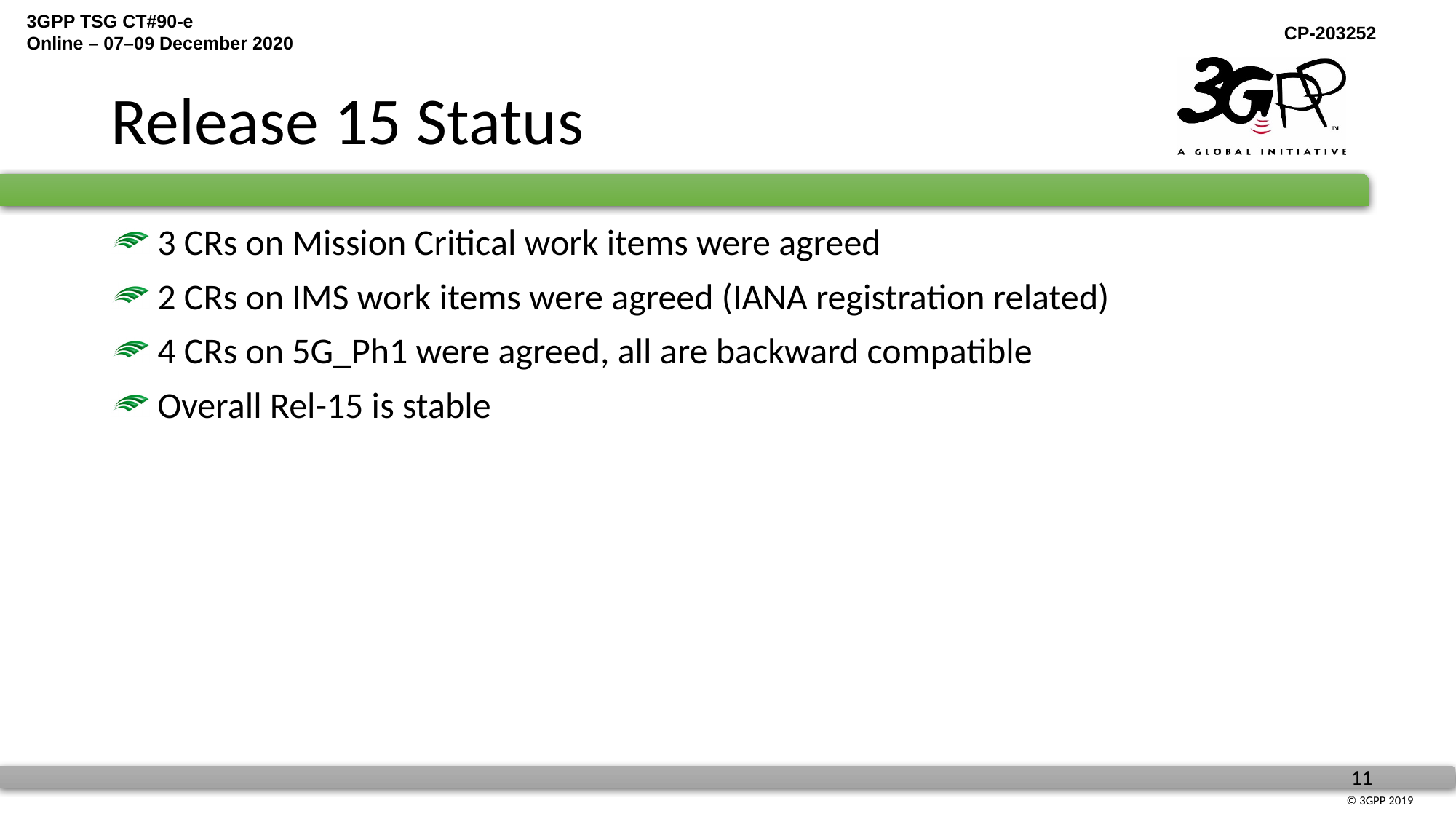

# Release 15 Status
 3 CRs on Mission Critical work items were agreed
 2 CRs on IMS work items were agreed (IANA registration related)
 4 CRs on 5G_Ph1 were agreed, all are backward compatible
 Overall Rel-15 is stable